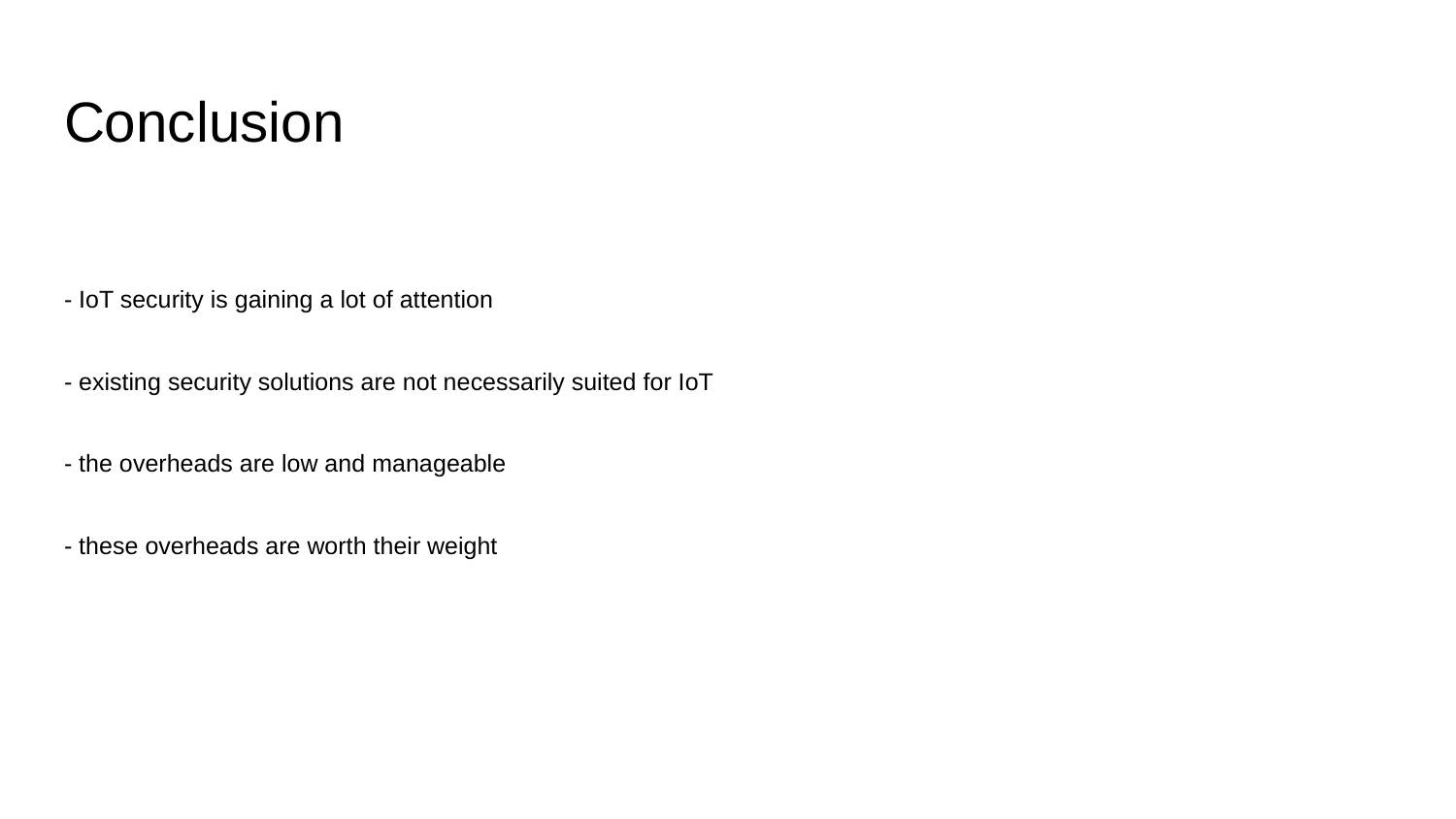

# Conclusion

- IoT security is gaining a lot of attention
- existing security solutions are not necessarily suited for IoT
- the overheads are low and manageable
- these overheads are worth their weight